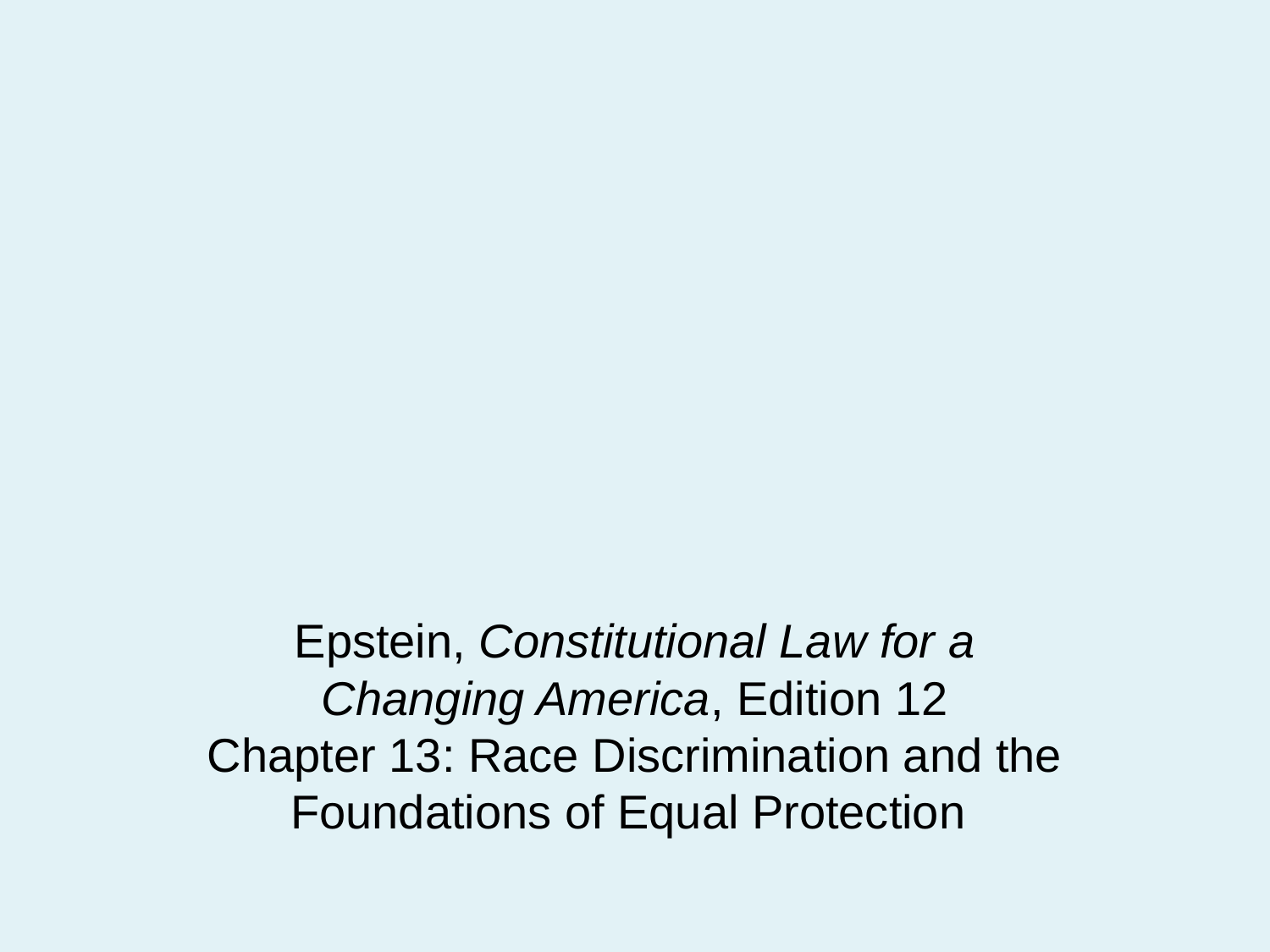

# Epstein, Constitutional Law for a Changing America, Edition 12 Chapter 13: Race Discrimination and the Foundations of Equal Protection